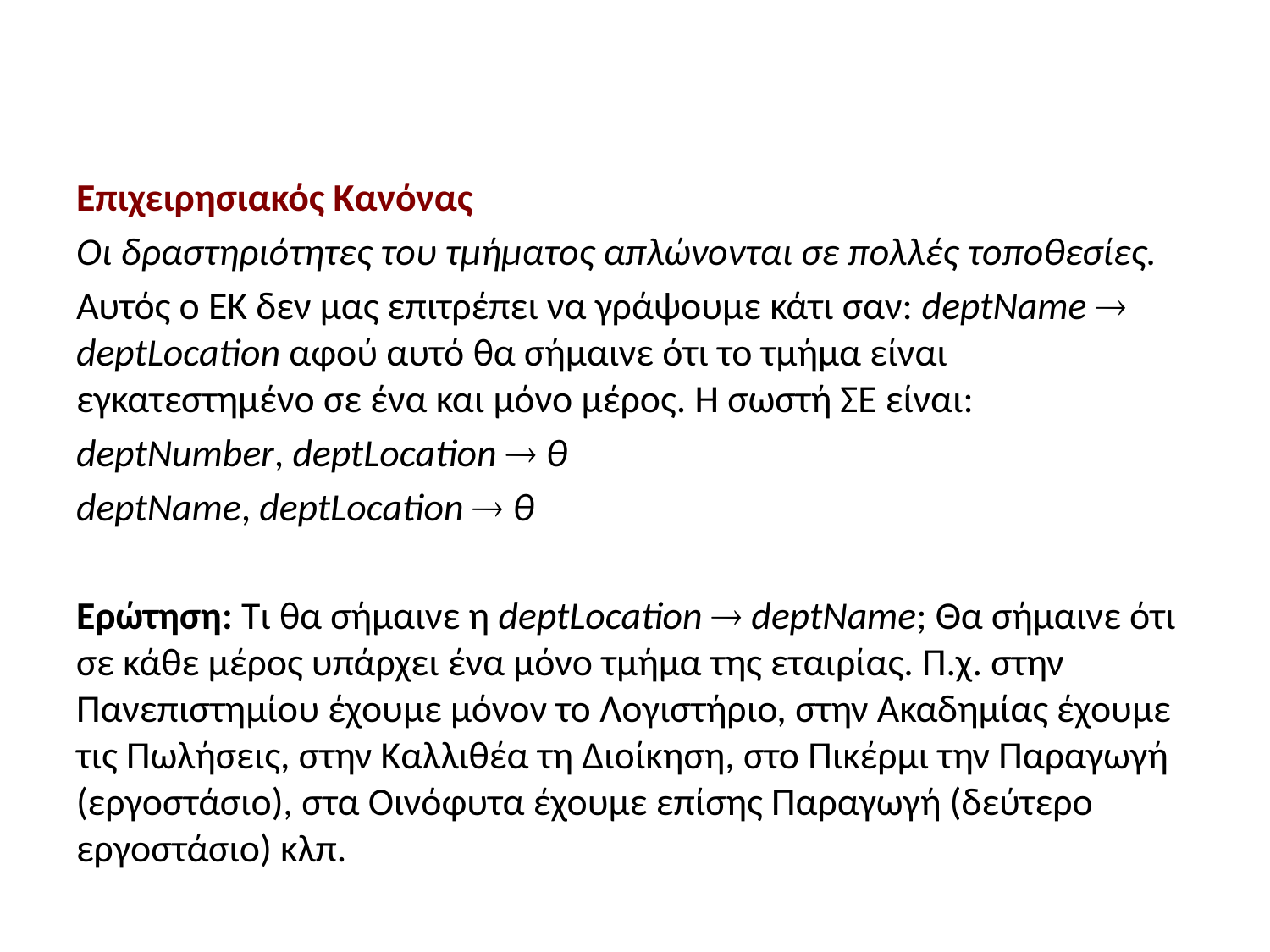

#
Επιχειρησιακός Κανόνας
Οι δραστηριότητες του τμήματος απλώνονται σε πολλές τοποθεσίες.
Αυτός ο ΕΚ δεν μας επιτρέπει να γράψουμε κάτι σαν: deptName → deptLocation αφού αυτό θα σήμαινε ότι το τμήμα είναι εγκατεστημένο σε ένα και μόνο μέρος. Η σωστή ΣΕ είναι:
deptNumber, deptLocation → θ
deptName, deptLocation → θ

Ερώτηση: Τι θα σήμαινε η deptLocation → deptName; Θα σήμαινε ότι σε κάθε μέρος υπάρχει ένα μόνο τμήμα της εταιρίας. Π.χ. στην Πανεπιστημίου έχουμε μόνον το Λογιστήριο, στην Ακαδημίας έχουμε τις Πωλήσεις, στην Καλλιθέα τη Διοίκηση, στο Πικέρμι την Παραγωγή (εργοστάσιο), στα Οινόφυτα έχουμε επίσης Παραγωγή (δεύτερο εργοστάσιο) κλπ.